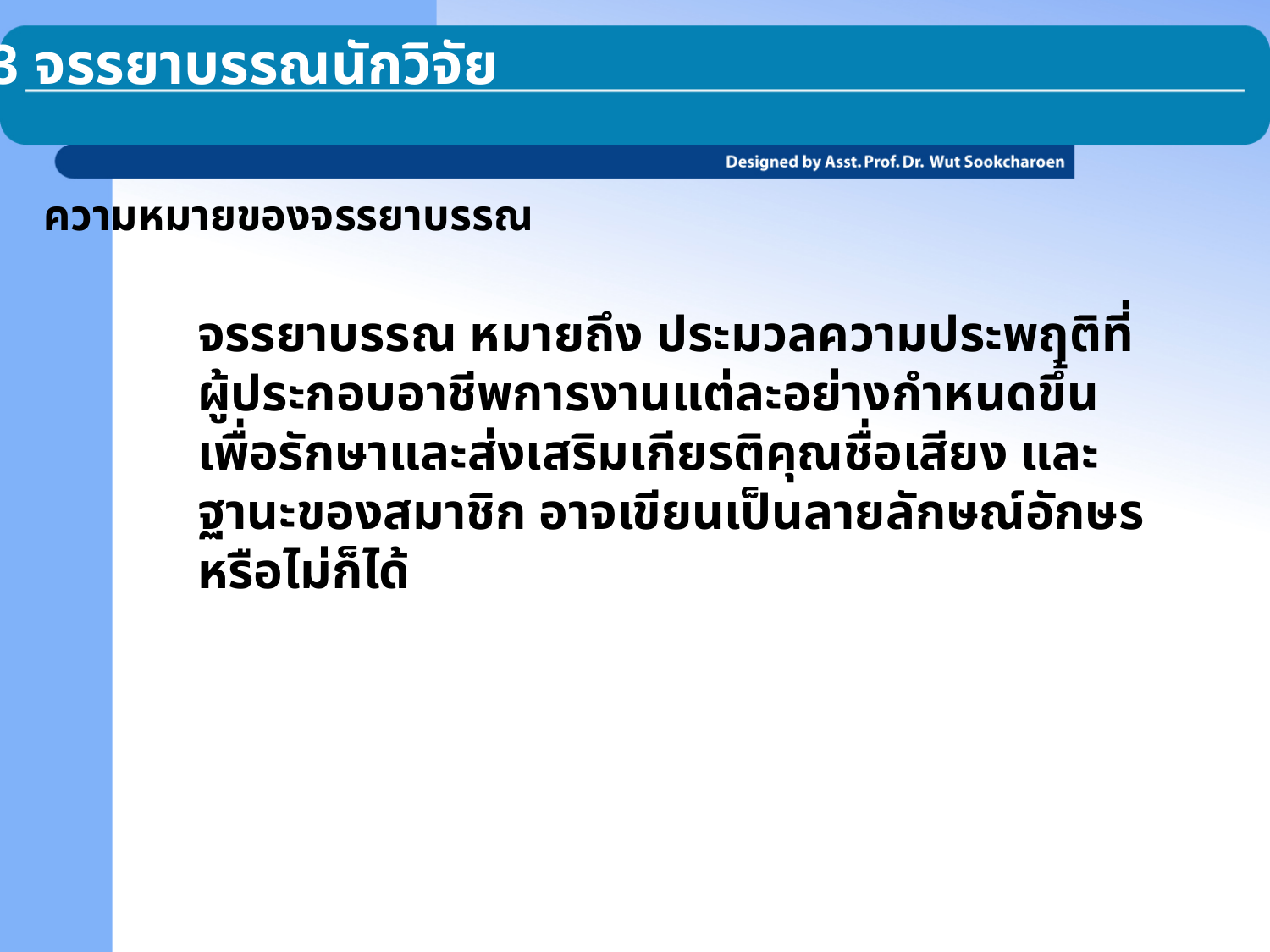

2.3 จรรยาบรรณนักวิจัย
ความหมายของจรรยาบรรณ
จรรยาบรรณ หมายถึง ประมวลความประพฤติที่ผู้ประกอบอาชีพการงานแต่ละอย่างกำหนดขึ้น เพื่อรักษาและส่งเสริมเกียรติคุณชื่อเสียง และฐานะของสมาชิก อาจเขียนเป็นลายลักษณ์อักษรหรือไม่ก็ได้